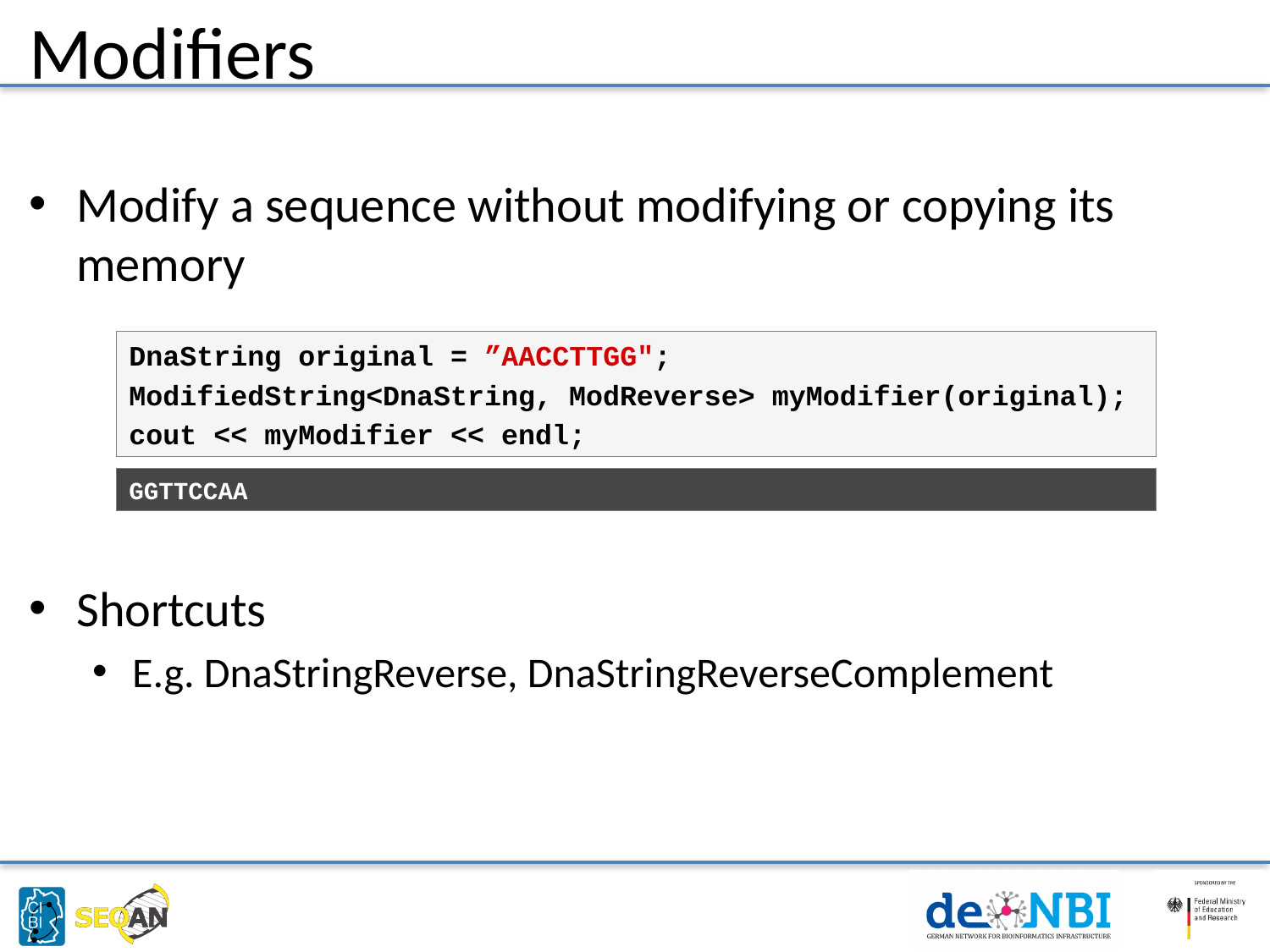

Modifiers
Modify a sequence without modifying or copying its memory

Shortcuts
E.g. DnaStringReverse, DnaStringReverseComplement

DnaString original = ”AACCTTGG";
ModifiedString<DnaString, ModReverse> myModifier(original);
cout << myModifier << endl;
GGTTCCAA